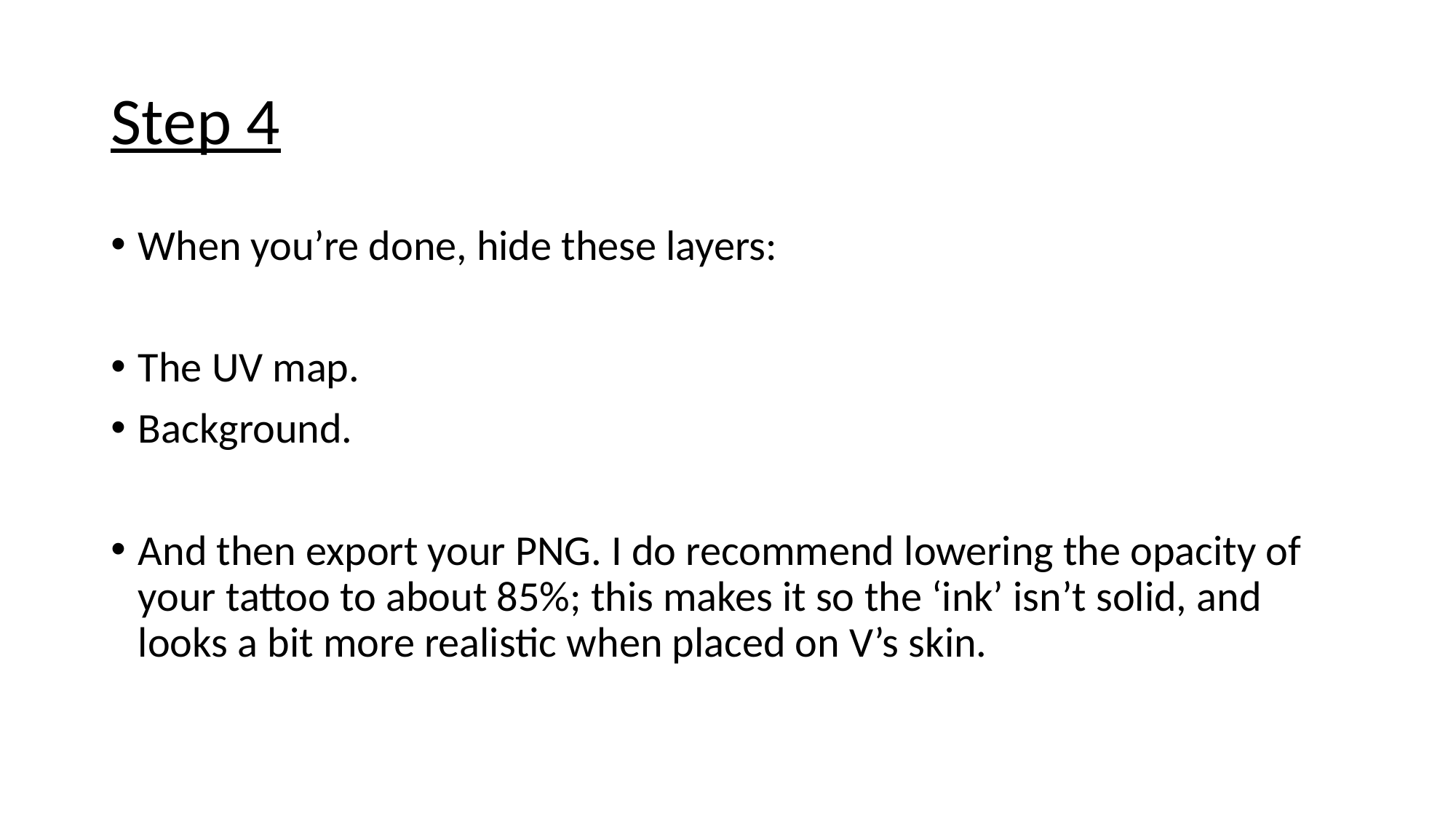

# Step 4
When you’re done, hide these layers:

The UV map.
Background.

And then export your PNG. I do recommend lowering the opacity of your tattoo to about 85%; this makes it so the ‘ink’ isn’t solid, and looks a bit more realistic when placed on V’s skin.